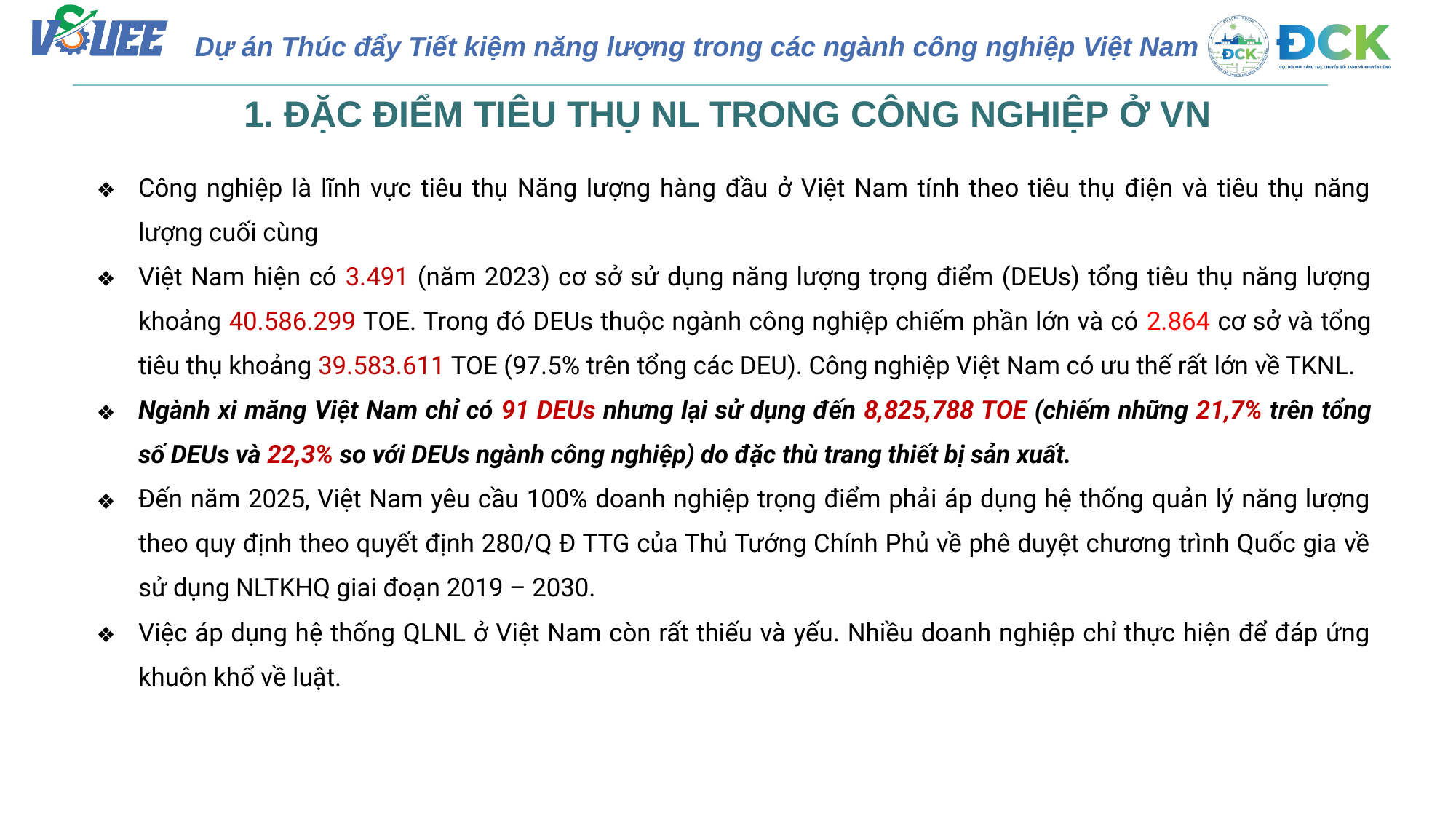

1. ĐẶC ĐIỂM TIÊU THỤ NL TRONG CÔNG NGHIỆP Ở VN
Công nghiệp là lĩnh vực tiêu thụ Năng lượng hàng đầu ở Việt Nam tính theo tiêu thụ điện và tiêu thụ năng lượng cuối cùng
Việt Nam hiện có 3.491 (năm 2023) cơ sở sử dụng năng lượng trọng điểm (DEUs) tổng tiêu thụ năng lượng khoảng 40.586.299 TOE. Trong đó DEUs thuộc ngành công nghiệp chiếm phần lớn và có 2.864 cơ sở và tổng tiêu thụ khoảng 39.583.611 TOE (97.5% trên tổng các DEU). Công nghiệp Việt Nam có ưu thế rất lớn về TKNL.
Ngành xi măng Việt Nam chỉ có 91 DEUs nhưng lại sử dụng đến 8,825,788 TOE (chiếm những 21,7% trên tổng số DEUs và 22,3% so với DEUs ngành công nghiệp) do đặc thù trang thiết bị sản xuất.
Đến năm 2025, Việt Nam yêu cầu 100% doanh nghiệp trọng điểm phải áp dụng hệ thống quản lý năng lượng theo quy định theo quyết định 280/Q Đ TTG của Thủ Tướng Chính Phủ về phê duyệt chương trình Quốc gia về sử dụng NLTKHQ giai đoạn 2019 – 2030.
Việc áp dụng hệ thống QLNL ở Việt Nam còn rất thiếu và yếu. Nhiều doanh nghiệp chỉ thực hiện để đáp ứng khuôn khổ về luật.